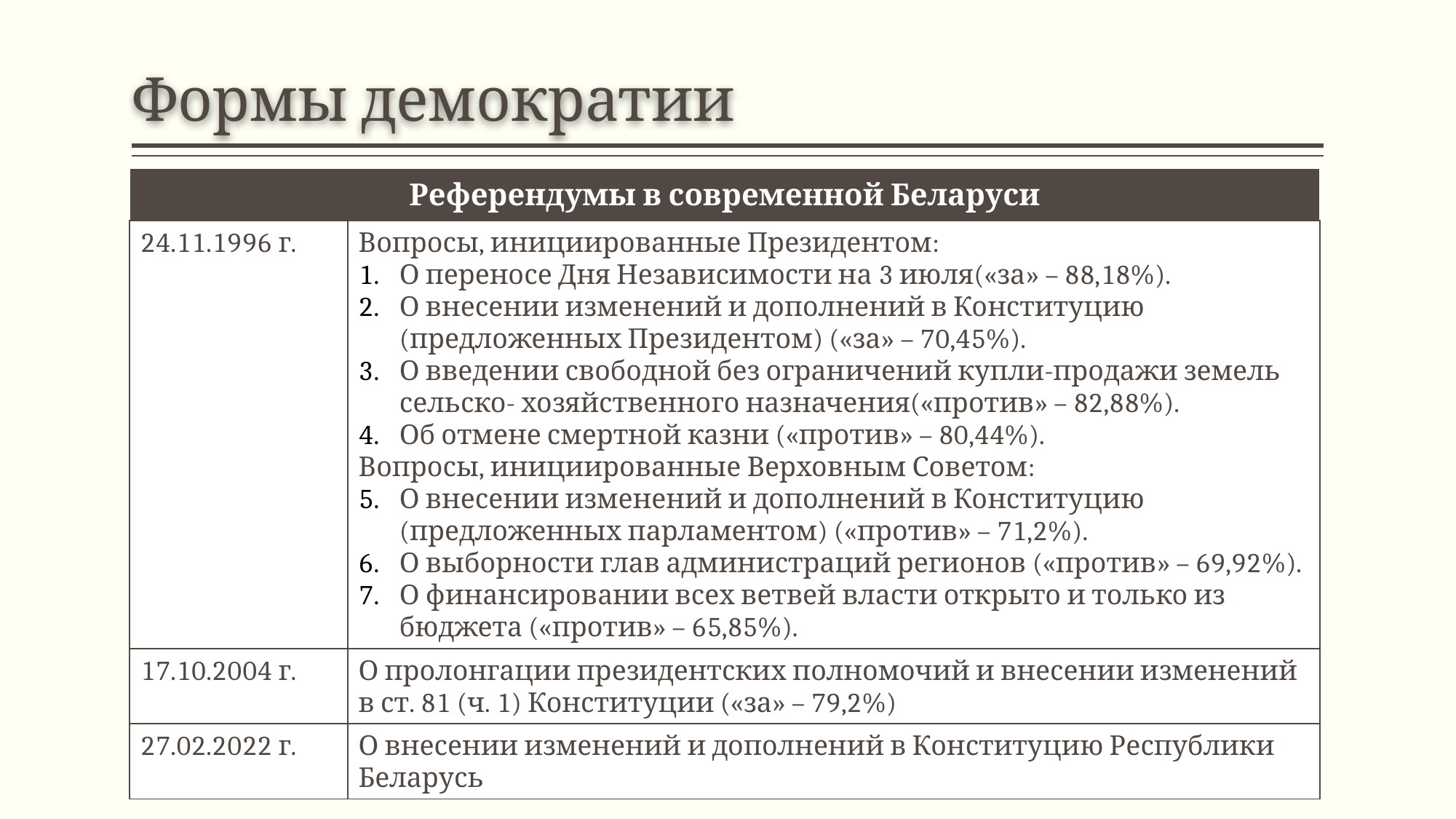

# Формы демократии
| Референдумы в современной Беларуси |  |
| --- | --- |
| 24.11.1996 г. | Вопросы, инициированные Президентом: О переносе Дня Независимости на 3 июля(«за» – 88,18%). О внесении изменений и дополнений в Конституцию (предложенных Президентом) («за» – 70,45%). О введении свободной без ограничений купли-продажи земель сельско- хозяйственного назначения(«против» – 82,88%). Об отмене смертной казни («против» – 80,44%). Вопросы, инициированные Верховным Советом: О внесении изменений и дополнений в Конституцию (предложенных парламентом) («против» – 71,2%). О выборности глав администраций регионов («против» – 69,92%). О финансировании всех ветвей власти открыто и только из бюджета («против» – 65,85%). |
| 17.10.2004 г. | О пролонгации президентских полномочий и внесении изменений в ст. 81 (ч. 1) Конституции («за» – 79,2%) |
| 27.02.2022 г. | О внесении изменений и дополнений в Конституцию Республики Беларусь |